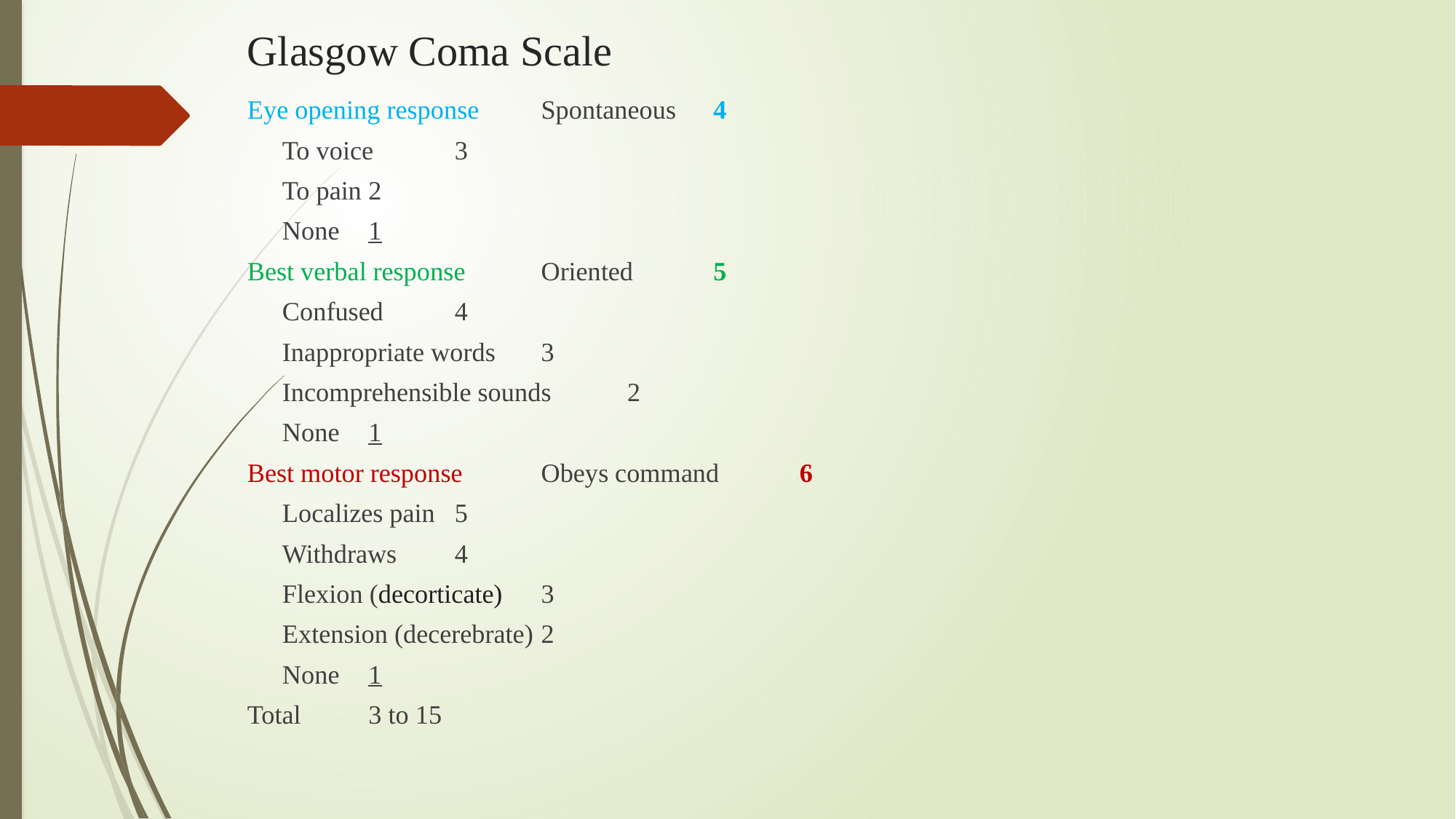

# Glasgow Coma Scale
Eye opening response 		Spontaneous 			4
					To voice 			3
					To pain				2
					None 				1
Best verbal response 		Oriented 			5
					Confused 			4
					Inappropriate words		3
					Incomprehensible sounds	2
					None 				1
Best motor response 		Obeys command		6
					Localizes pain 			5
					Withdraws 			4
					Flexion (decorticate)		3
					Extension (decerebrate)		2
					None 				1
Total 							3 to 15